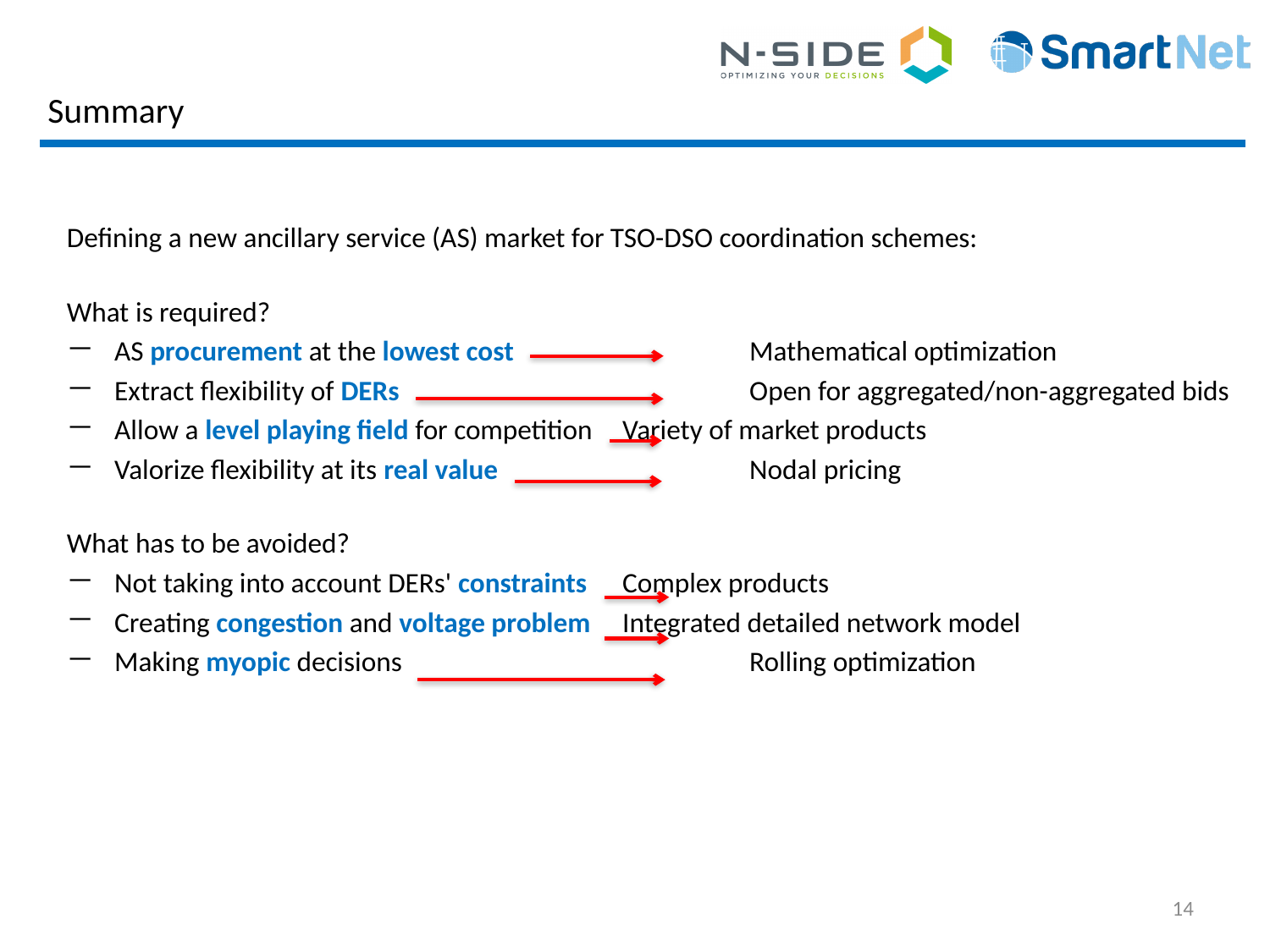

# Summary
Defining a new ancillary service (AS) market for TSO-DSO coordination schemes:

What is required?
AS procurement at the lowest cost  		Mathematical optimization
Extract flexibility of DERs   			Open for aggregated/non-aggregated bids
Allow a level playing field for competition	Variety of market products
Valorize flexibility at its real value  		Nodal pricing

What has to be avoided?
Not taking into account DERs' constraints 	Complex products
Creating congestion and voltage problem 	Integrated detailed network model
Making myopic decisions 			Rolling optimization
14